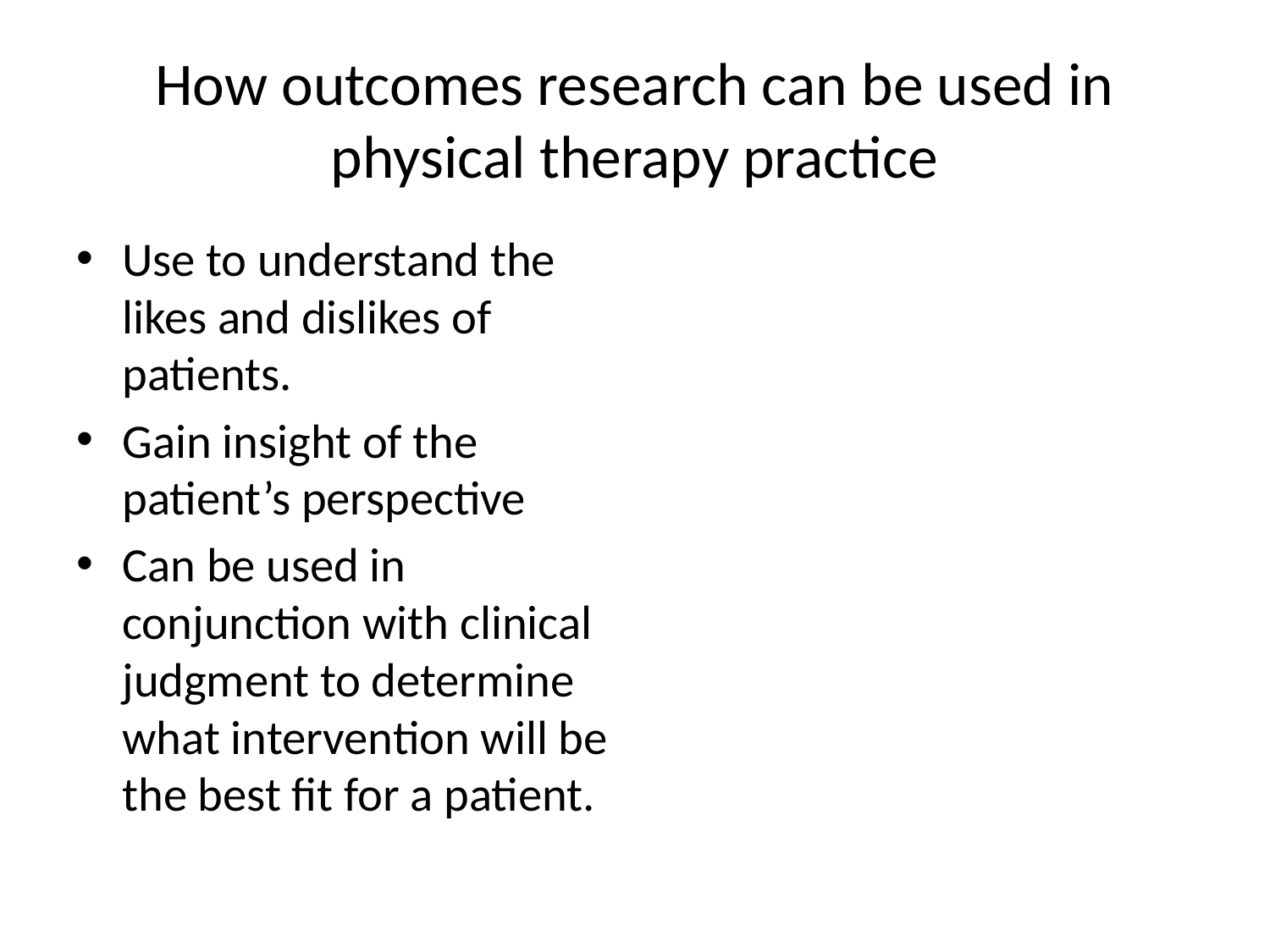

# How outcomes research can be used in physical therapy practice
Use to understand the likes and dislikes of  patients.
Gain insight of the patient’s perspective
Can be used in  conjunction with clinical judgment to determine what intervention will be the best fit for a patient.